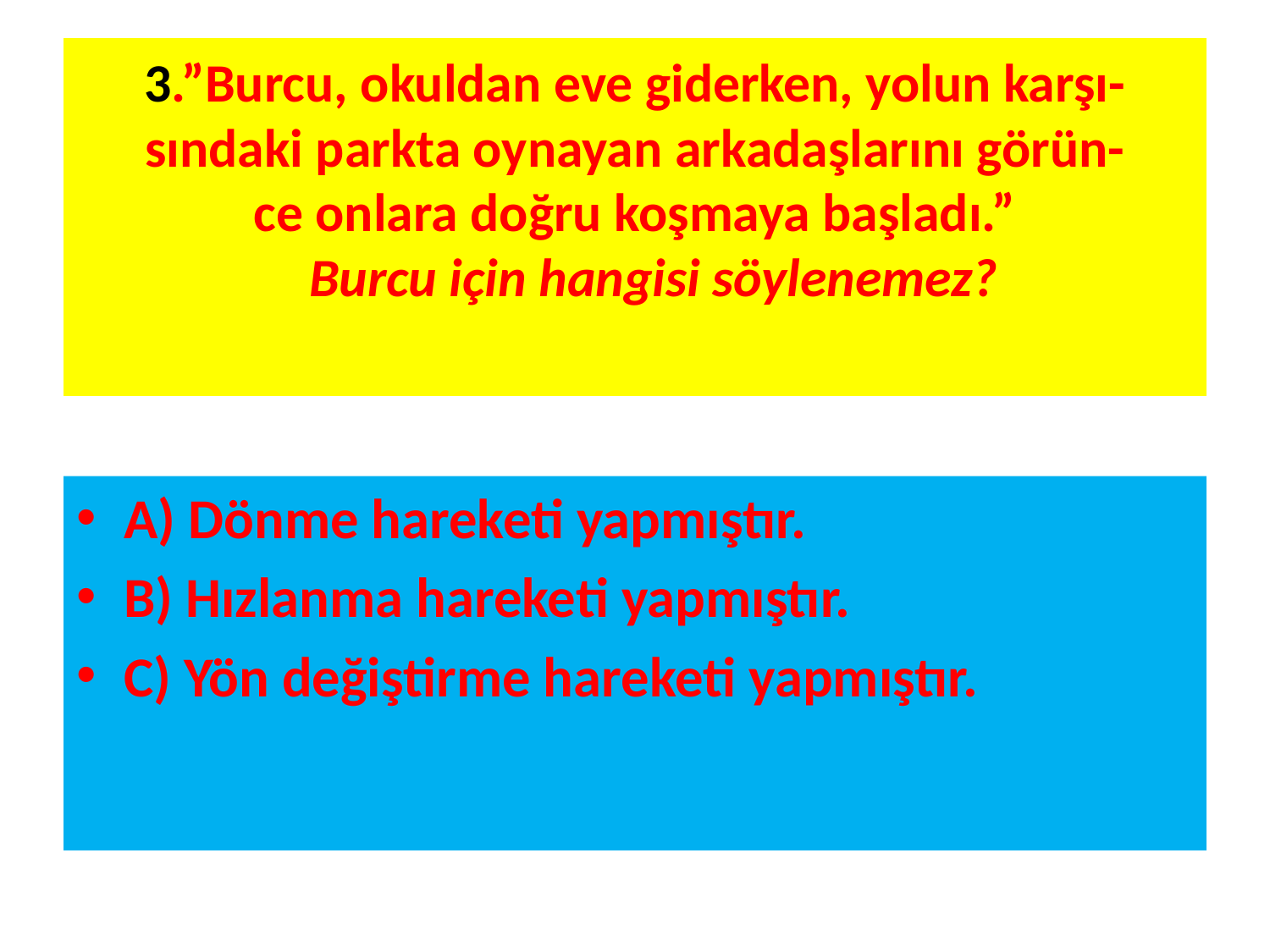

# 3.”Burcu, okuldan eve giderken, yolun karşı-sındaki parkta oynayan arkadaşlarını görün- ce onlara doğru koşmaya başladı.” Burcu için hangisi söylenemez?
A) Dönme hareketi yapmıştır.
B) Hızlanma hareketi yapmıştır.
C) Yön değiştirme hareketi yapmıştır.